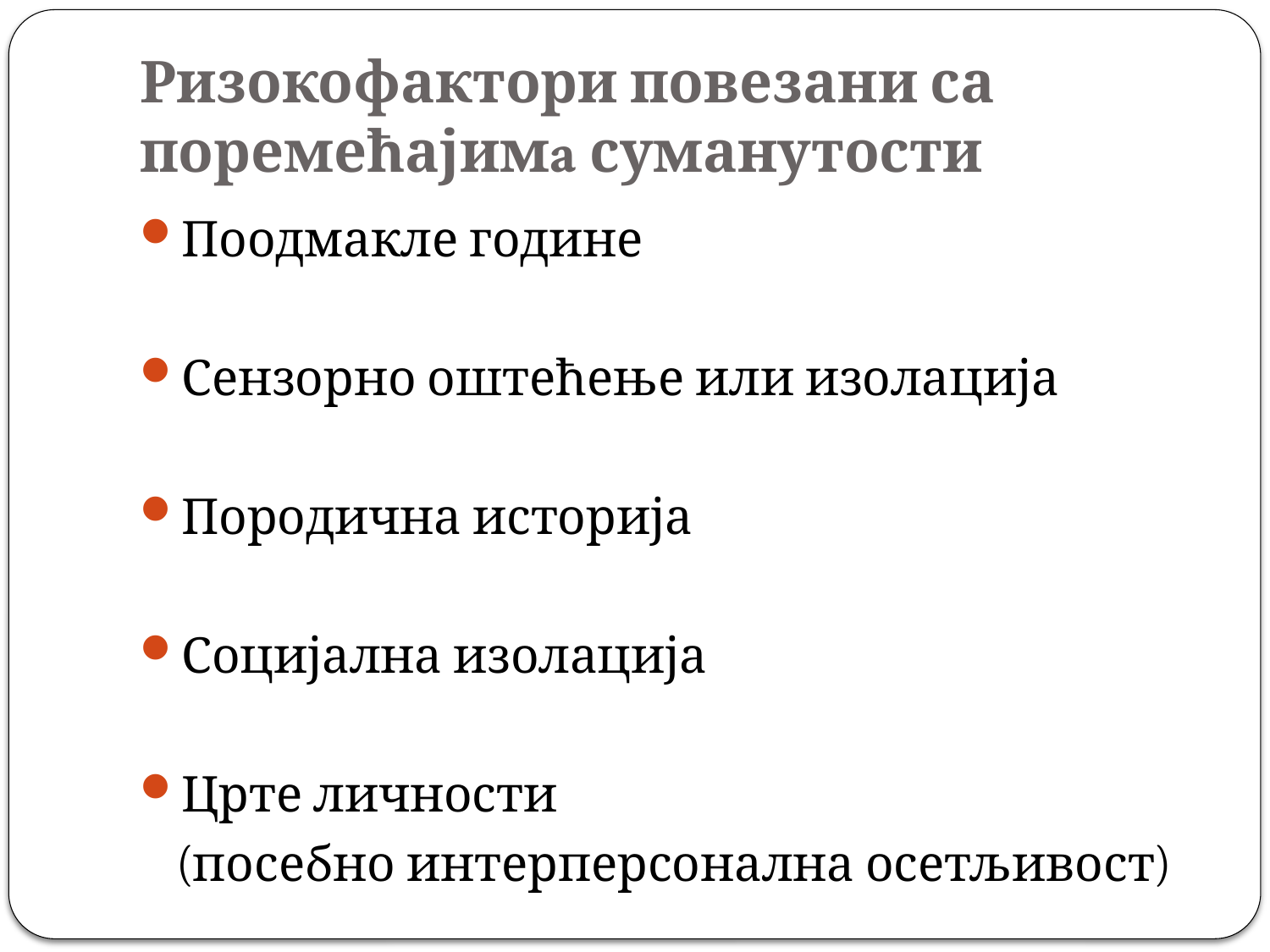

# Ризокофактори повезани са поремећајимa суманутости
Поодмакле године

Сензорно оштећење или изолација

Породична историја

Социјална изолација

Црте личности
	(посебно интерперсонална осетљивост)

Скора имиграција